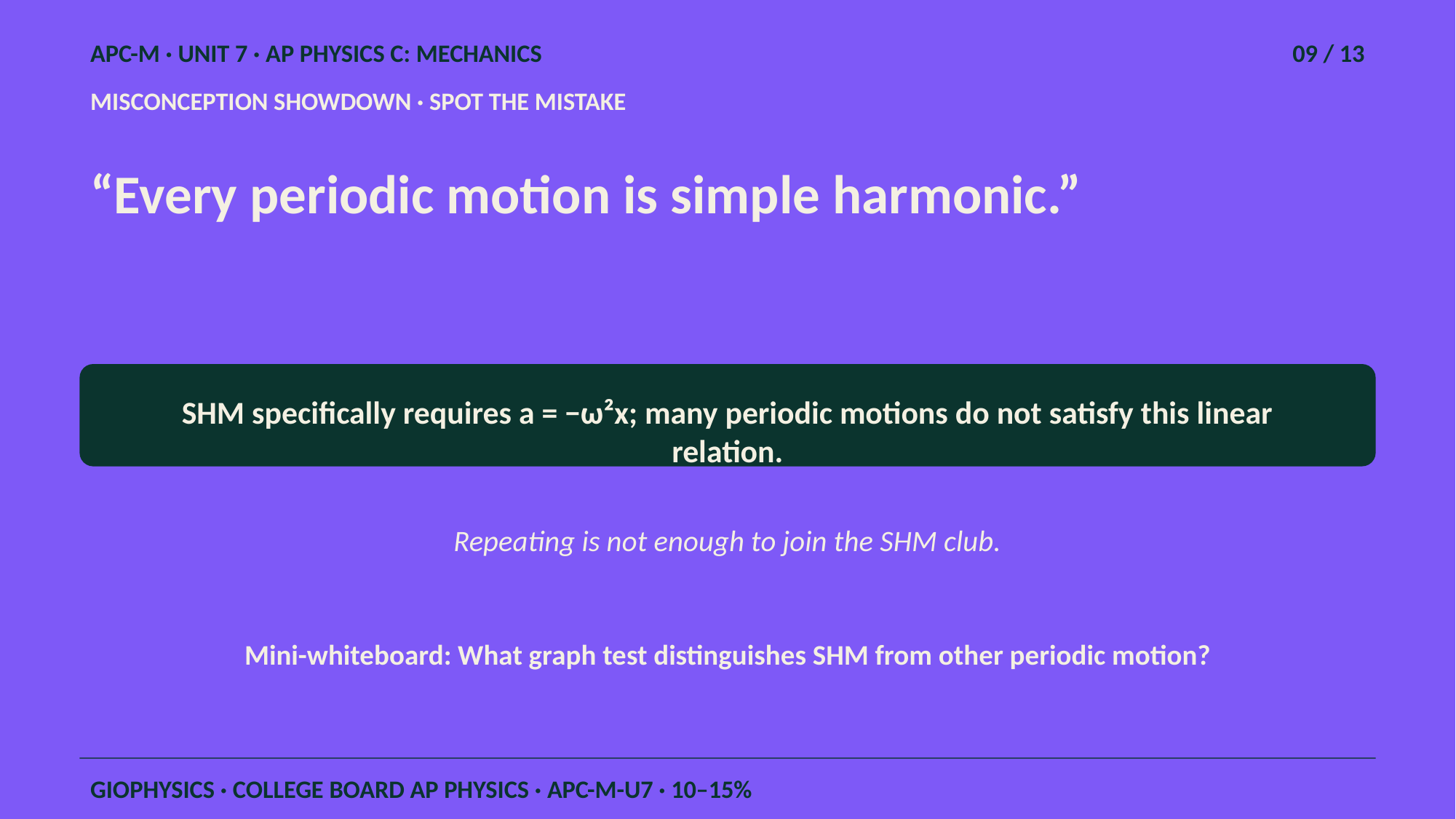

APC-M · UNIT 7 · AP PHYSICS C: MECHANICS
09 / 13
MISCONCEPTION SHOWDOWN · SPOT THE MISTAKE
“Every periodic motion is simple harmonic.”

SHM specifically requires a = −ω²x; many periodic motions do not satisfy this linear relation.
Repeating is not enough to join the SHM club.
Mini-whiteboard: What graph test distinguishes SHM from other periodic motion?

GIOPHYSICS · COLLEGE BOARD AP PHYSICS · APC-M-U7 · 10–15%